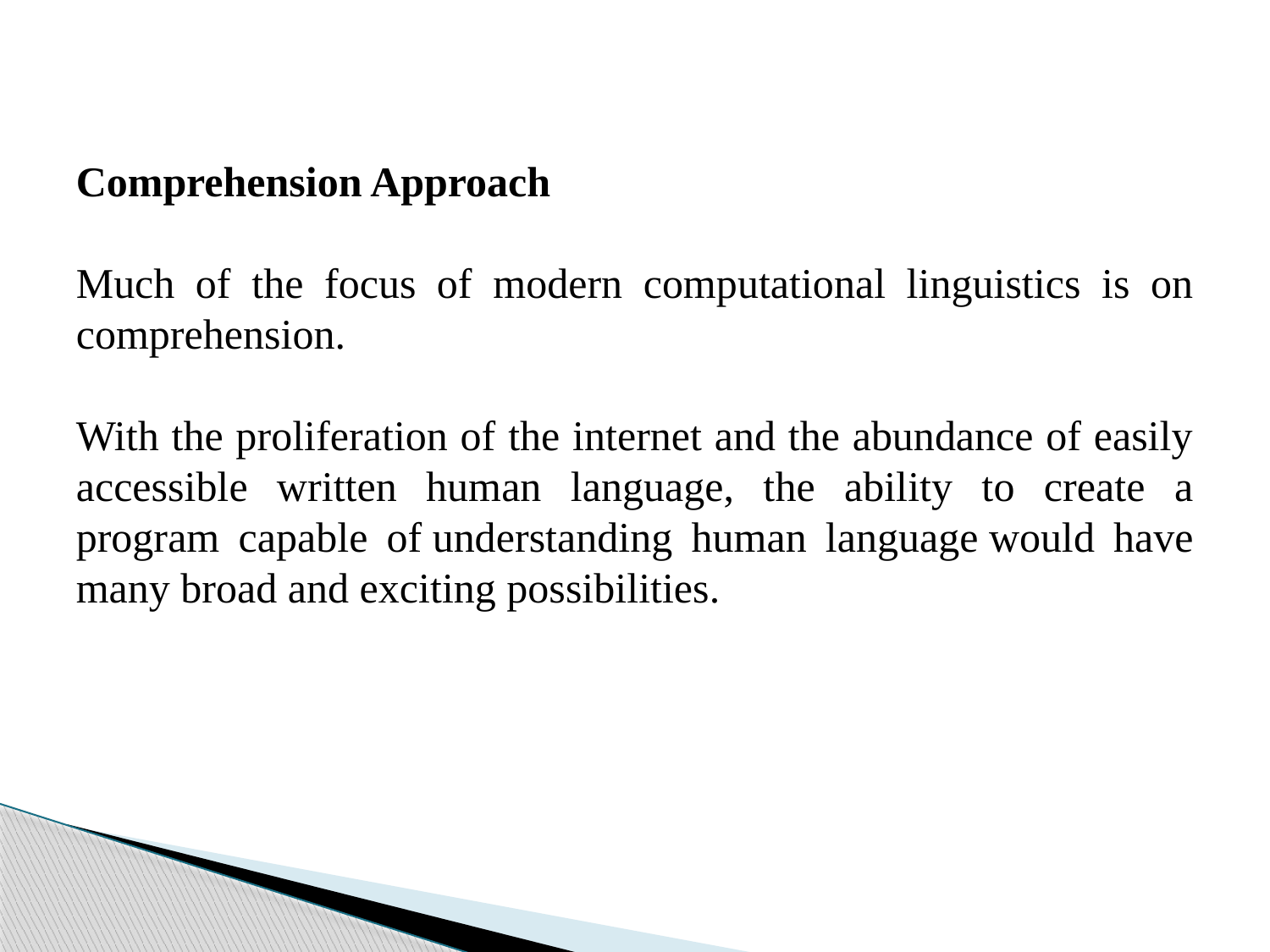

Comprehension Approach

Much of the focus of modern computational linguistics is on comprehension.

With the proliferation of the internet and the abundance of easily accessible written human language, the ability to create a program capable of understanding human language would have many broad and exciting possibilities.